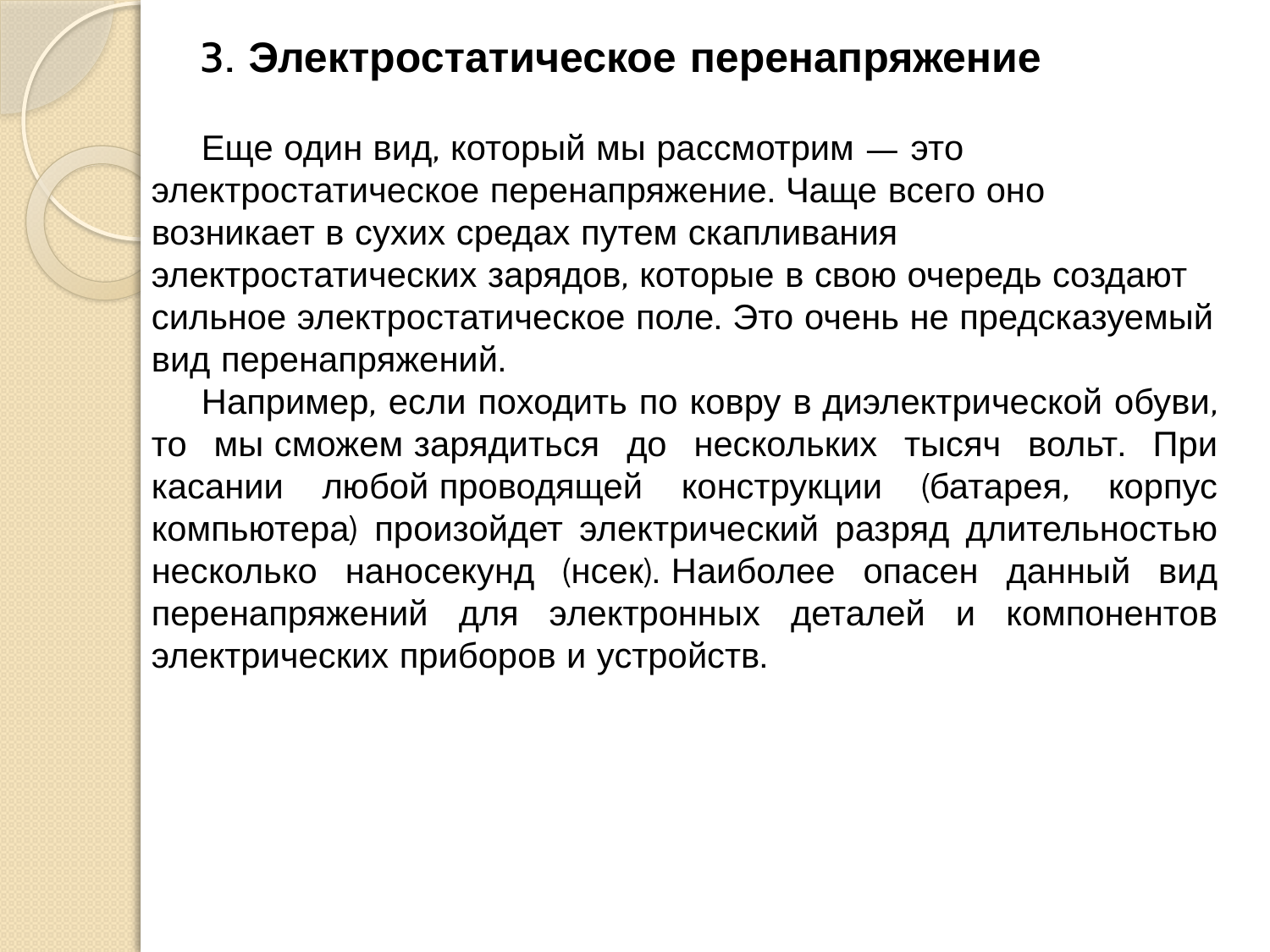

# 3. Электростатическое перенапряжение
Еще один вид, который мы рассмотрим — это электростатическое перенапряжение. Чаще всего оно возникает в сухих средах путем скапливания электростатических зарядов, которые в свою очередь создают сильное электростатическое поле. Это очень не предсказуемый вид перенапряжений.
Например, если походить по ковру в диэлектрической обуви, то мы сможем зарядиться до нескольких тысяч вольт. При касании любой проводящей конструкции (батарея, корпус компьютера) произойдет электрический разряд длительностью несколько наносекунд (нсек). Наиболее опасен данный вид перенапряжений для электронных деталей и компонентов электрических приборов и устройств.